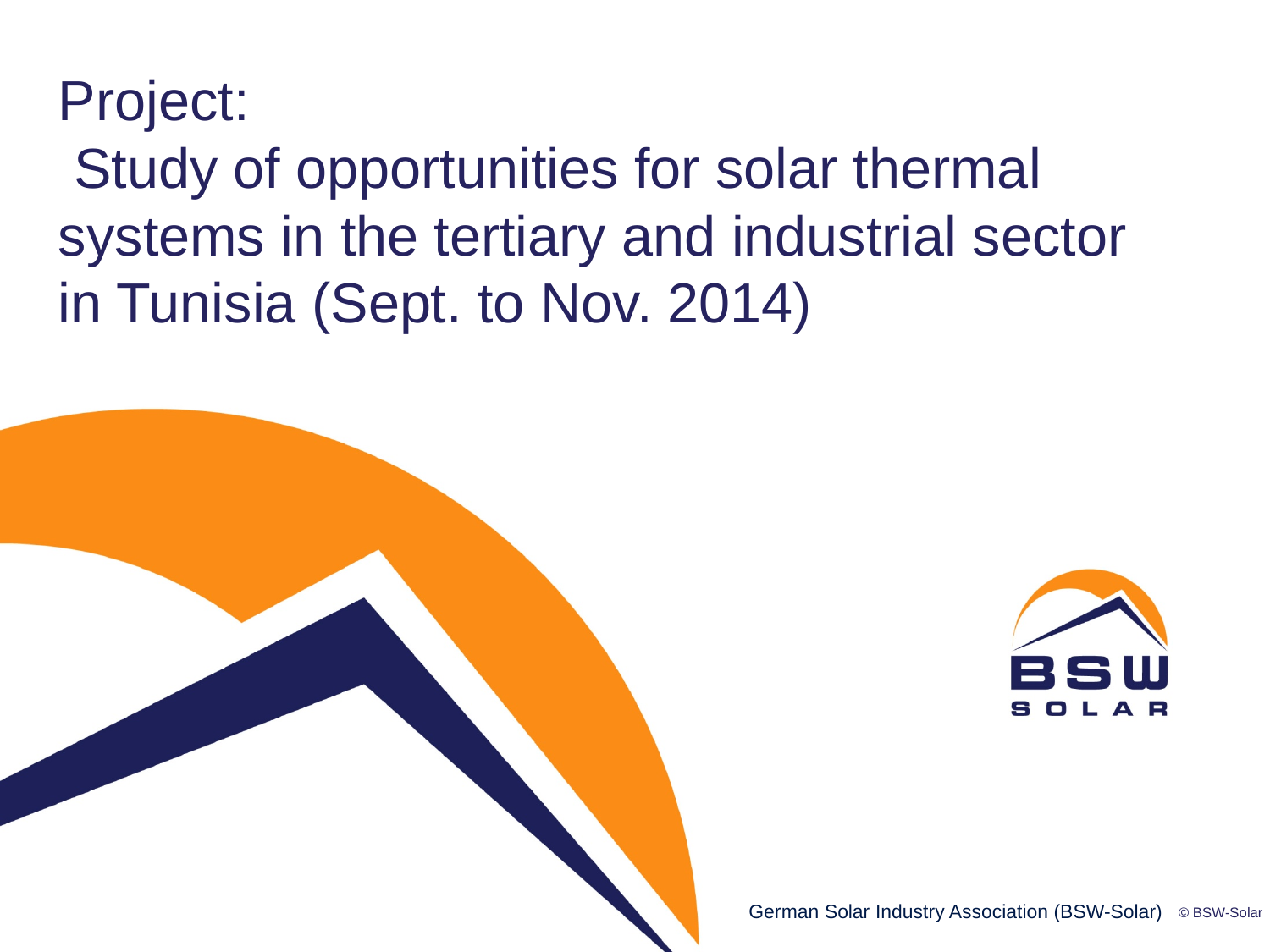

# Project: Study of opportunities for solar thermal systems in the tertiary and industrial sector in Tunisia (Sept. to Nov. 2014)
10
© BSW-Solar